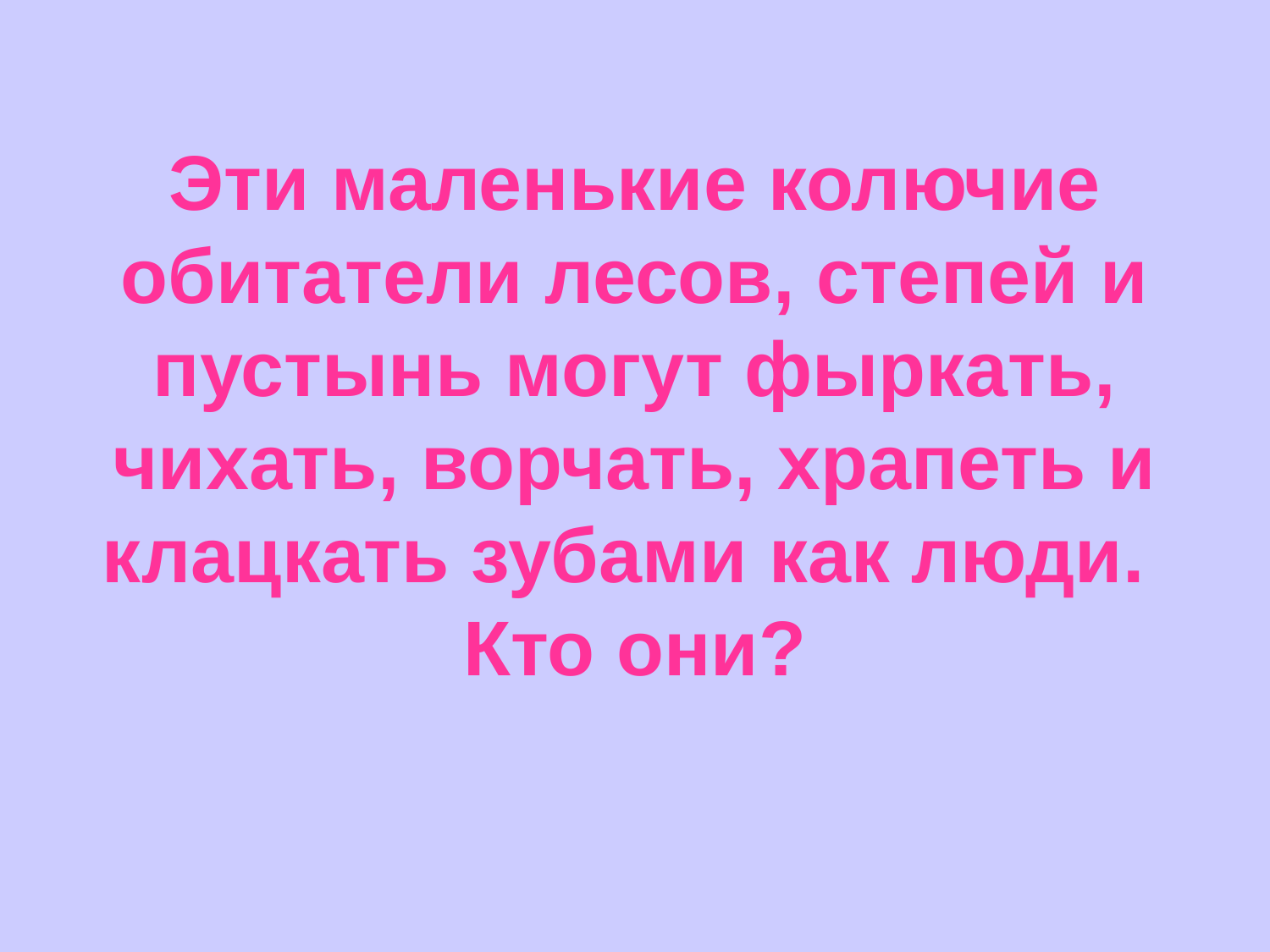

# Эти маленькие колючие обитатели лесов, степей и пустынь могут фыркать, чихать, ворчать, храпеть и клацкать зубами как люди.  Кто они?